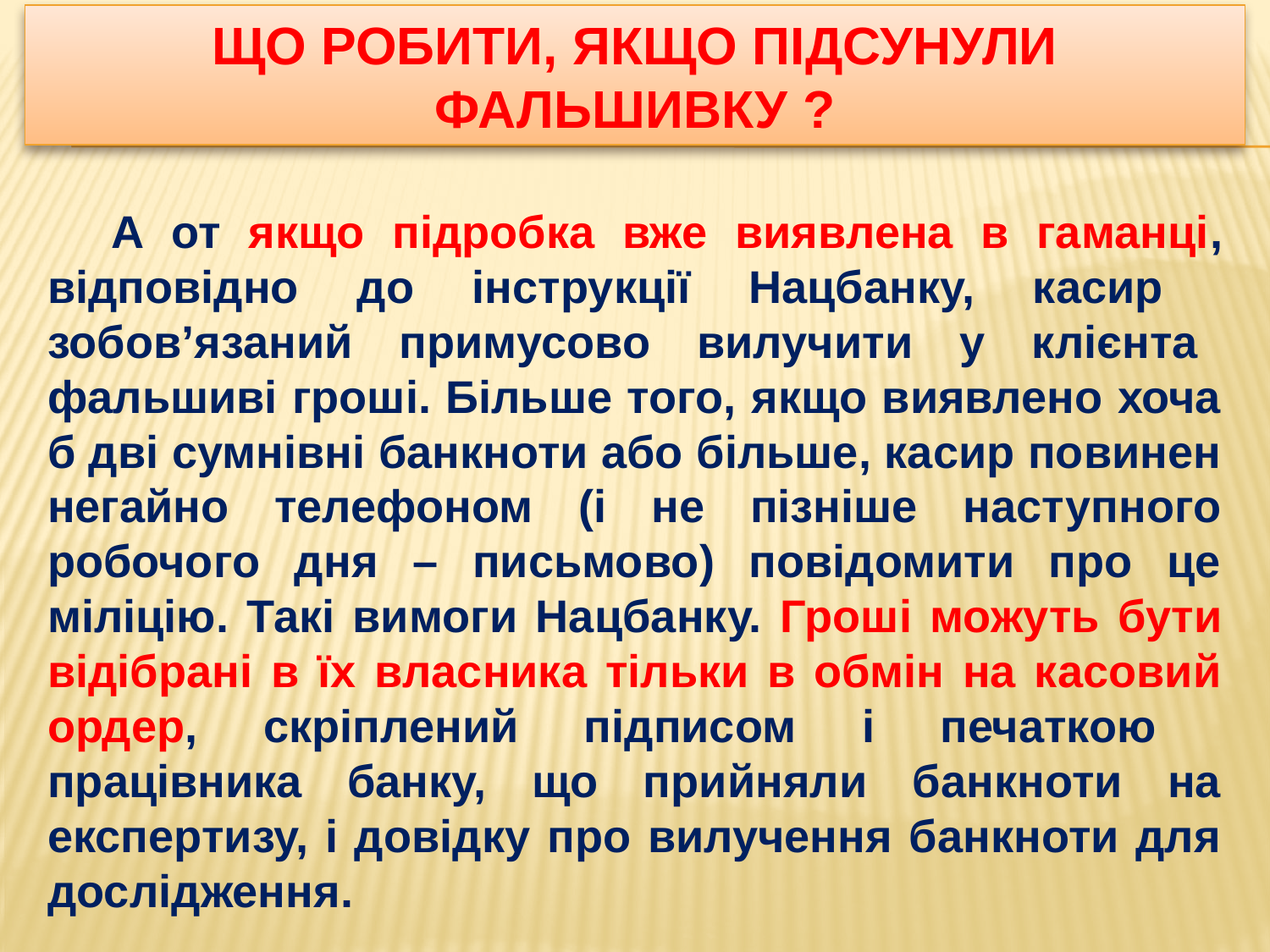

ЩО РОБИТИ, ЯКЩО ПІДСУНУЛИ ФАЛЬШИВКУ ?
А от якщо підробка вже виявлена в гаманці, відповідно до інструкції Нацбанку, касир  зобов’язаний  примусово  вилучити  у  клієнта  фальшиві гроші. Більше того, якщо виявлено хоча б дві сумнівні банкноти або більше, касир повинен негайно телефоном (і не пізніше наступного робочого дня – письмово) повідомити про це міліцію. Такі вимоги Нацбанку. Гроші можуть бути відібрані в їх власника тільки в обмін на касовий ордер, скріплений підписом і печаткою  працівника  банку,  що  прийняли  банкноти  на експертизу, і довідку про вилучення банкноти для дослідження.